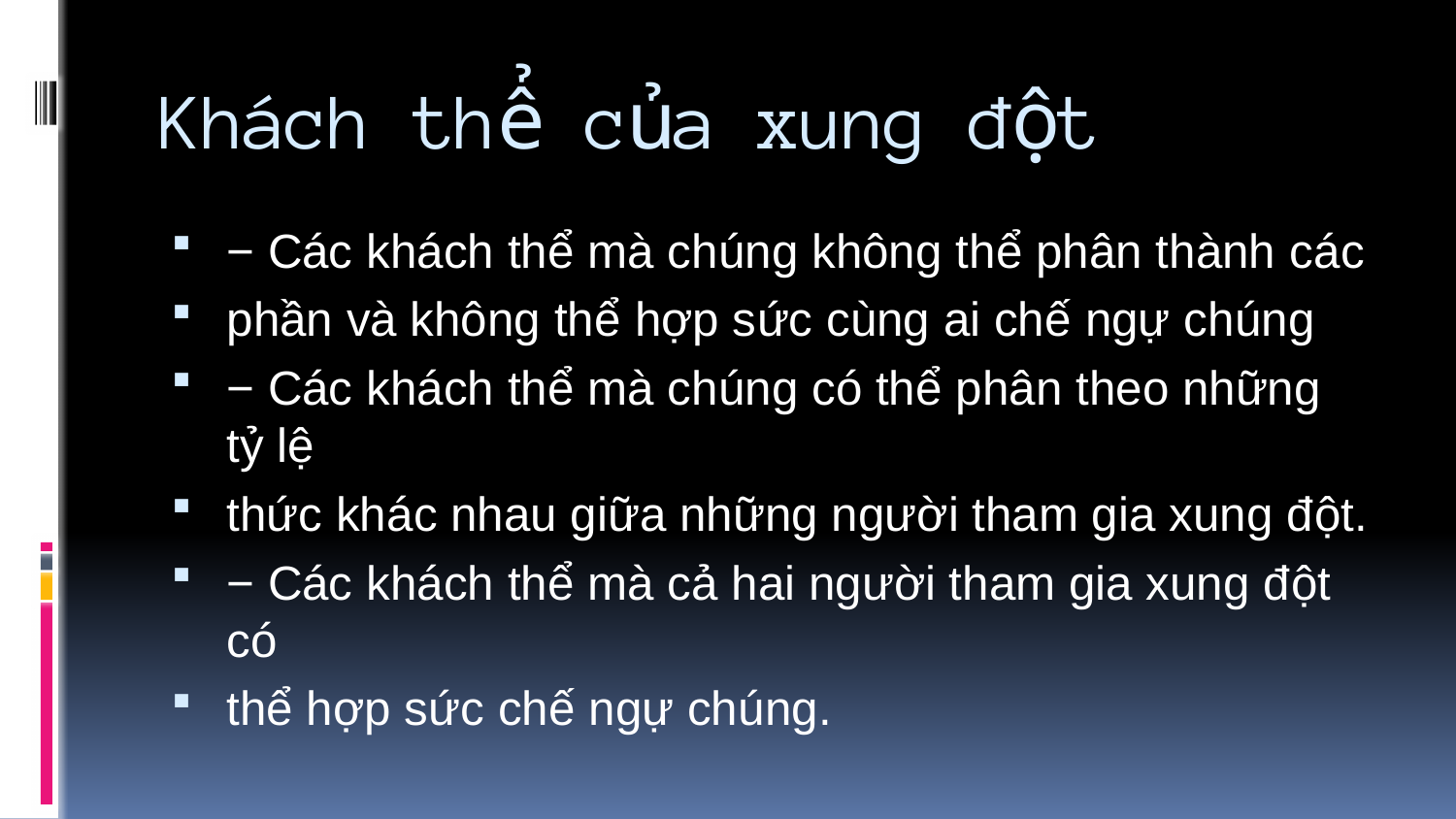

# Khách thể của xung đột
− Các khách thể mà chúng không thể phân thành các
phần và không thể hợp sức cùng ai chế ngự chúng
− Các khách thể mà chúng có thể phân theo những tỷ lệ
thức khác nhau giữa những người tham gia xung đột.
− Các khách thể mà cả hai người tham gia xung đột có
thể hợp sức chế ngự chúng.